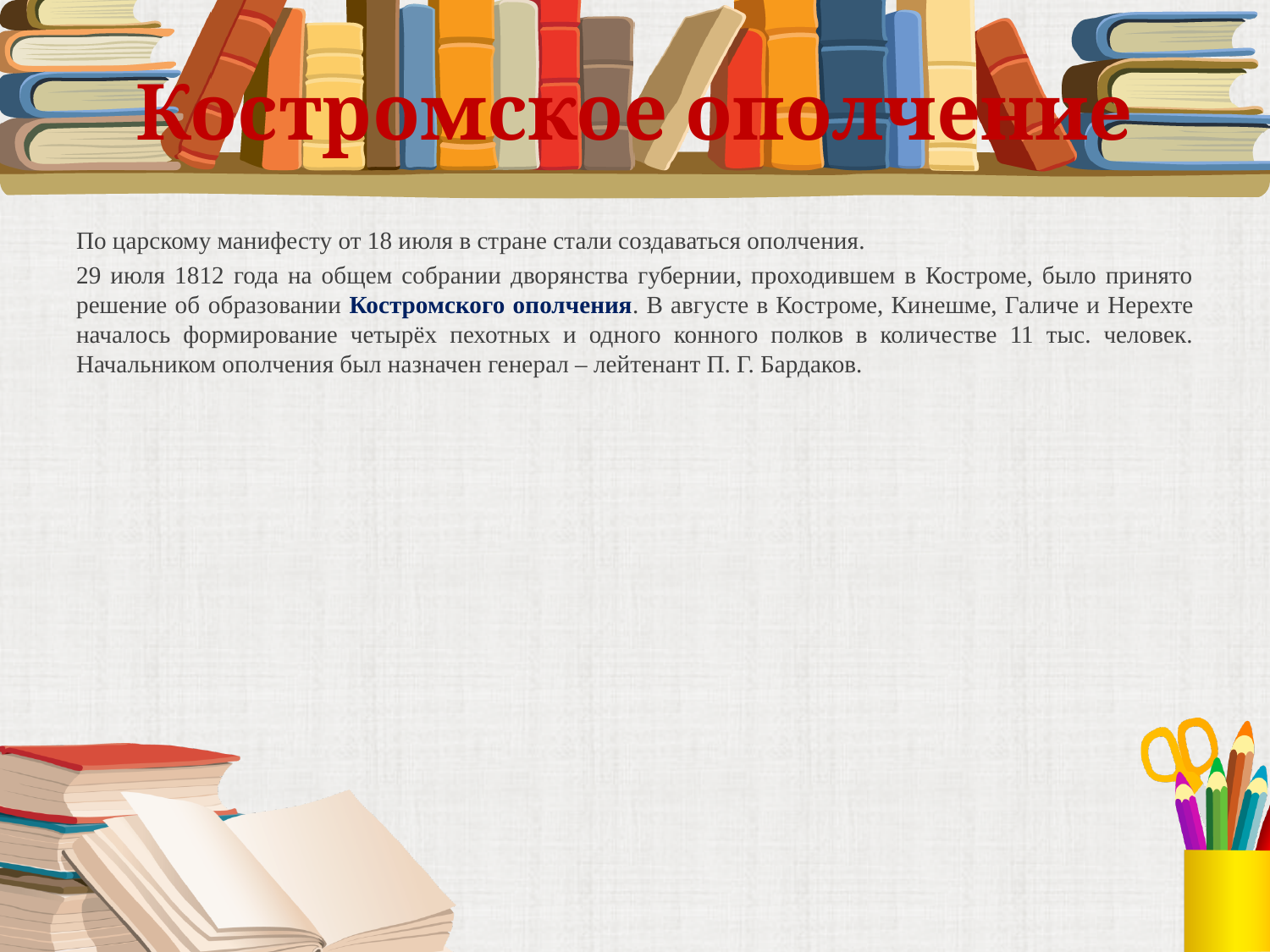

# Костромское ополчение
По царскому манифесту от 18 июля в стране стали создаваться ополчения.
29 июля 1812 года на общем собрании дворянства губернии, проходившем в Костроме, было принято решение об образовании Костромского ополчения. В августе в Костроме, Кинешме, Галиче и Нерехте началось формирование четырёх пехотных и одного конного полков в количестве 11 тыс. человек. Начальником ополчения был назначен генерал – лейтенант П. Г. Бардаков.